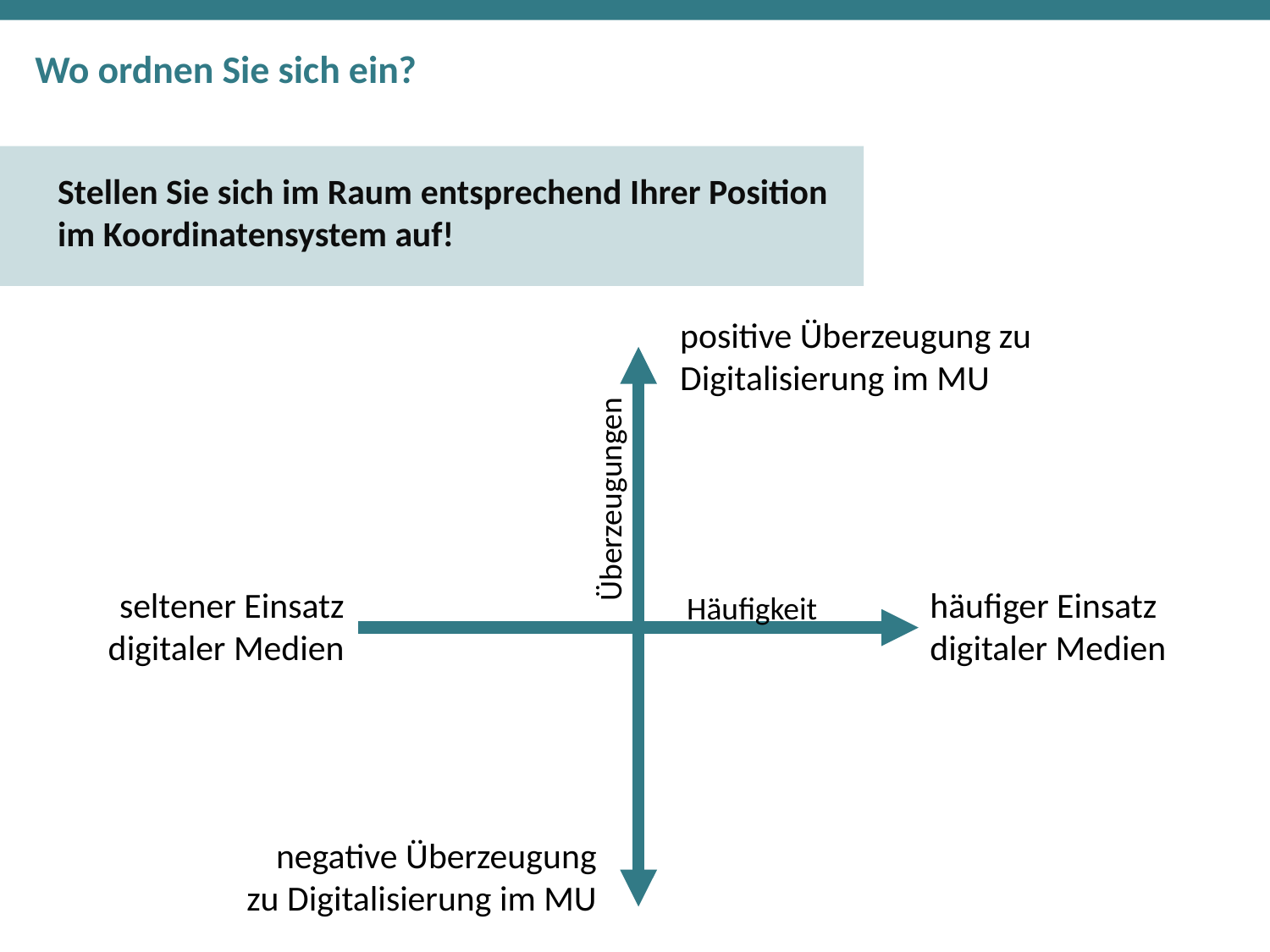

# Wo ordnen Sie sich ein?
Stellen Sie sich im Raum entsprechend Ihrer Position im Koordinatensystem auf!

positive Überzeugung zu Digitalisierung im MU

Überzeugungen
seltener Einsatz
digitaler Medien

häufiger Einsatz
digitaler Medien

Häufigkeit
negative Überzeugung zu Digitalisierung im MU